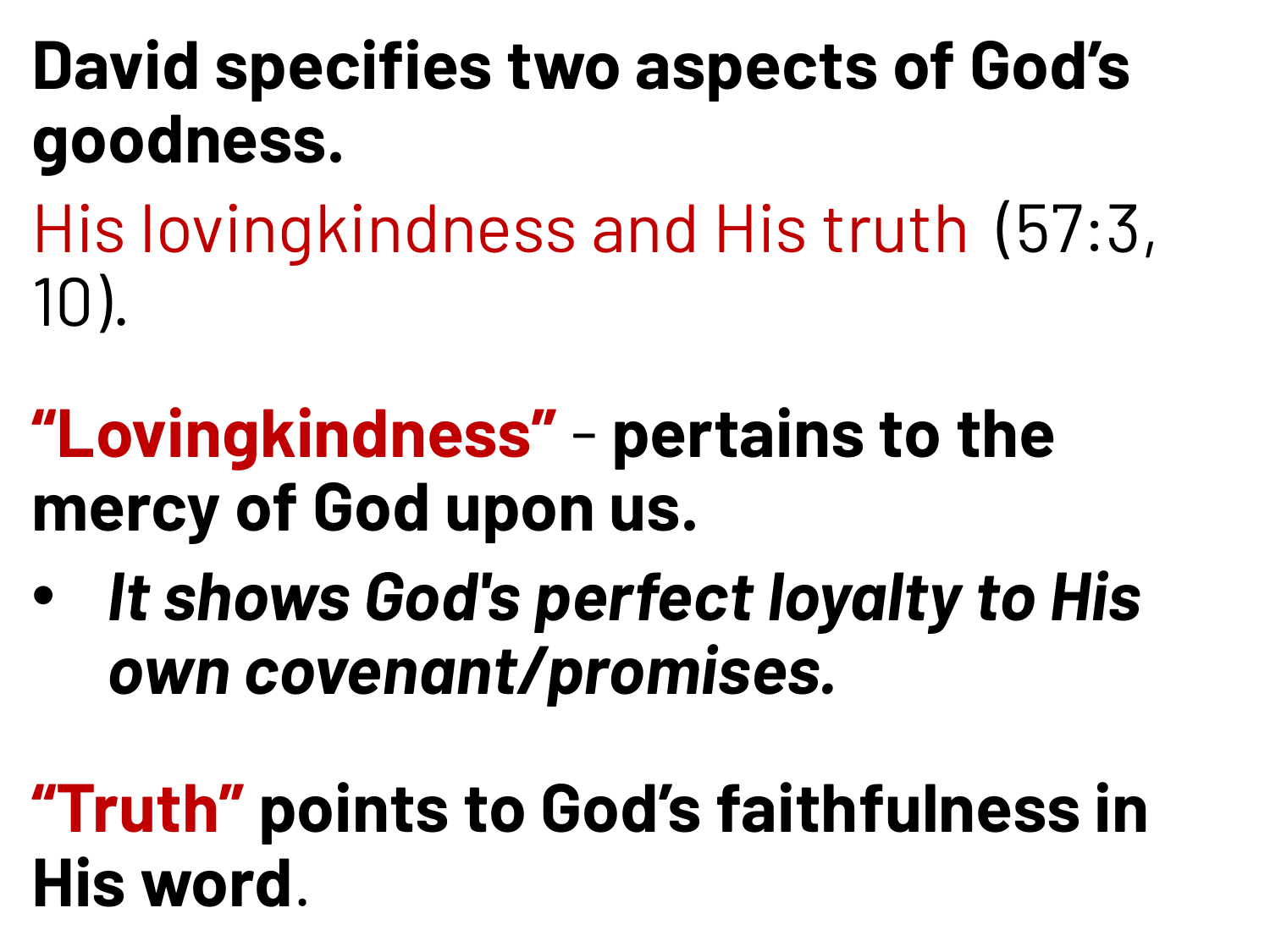

David specifies two aspects of God’s goodness.
His lovingkindness and His truth  (57:3, 10).

“Lovingkindness” - pertains to the mercy of God upon us.
It shows God's perfect loyalty to His own covenant/promises.

“Truth” points to God’s faithfulness in His word.